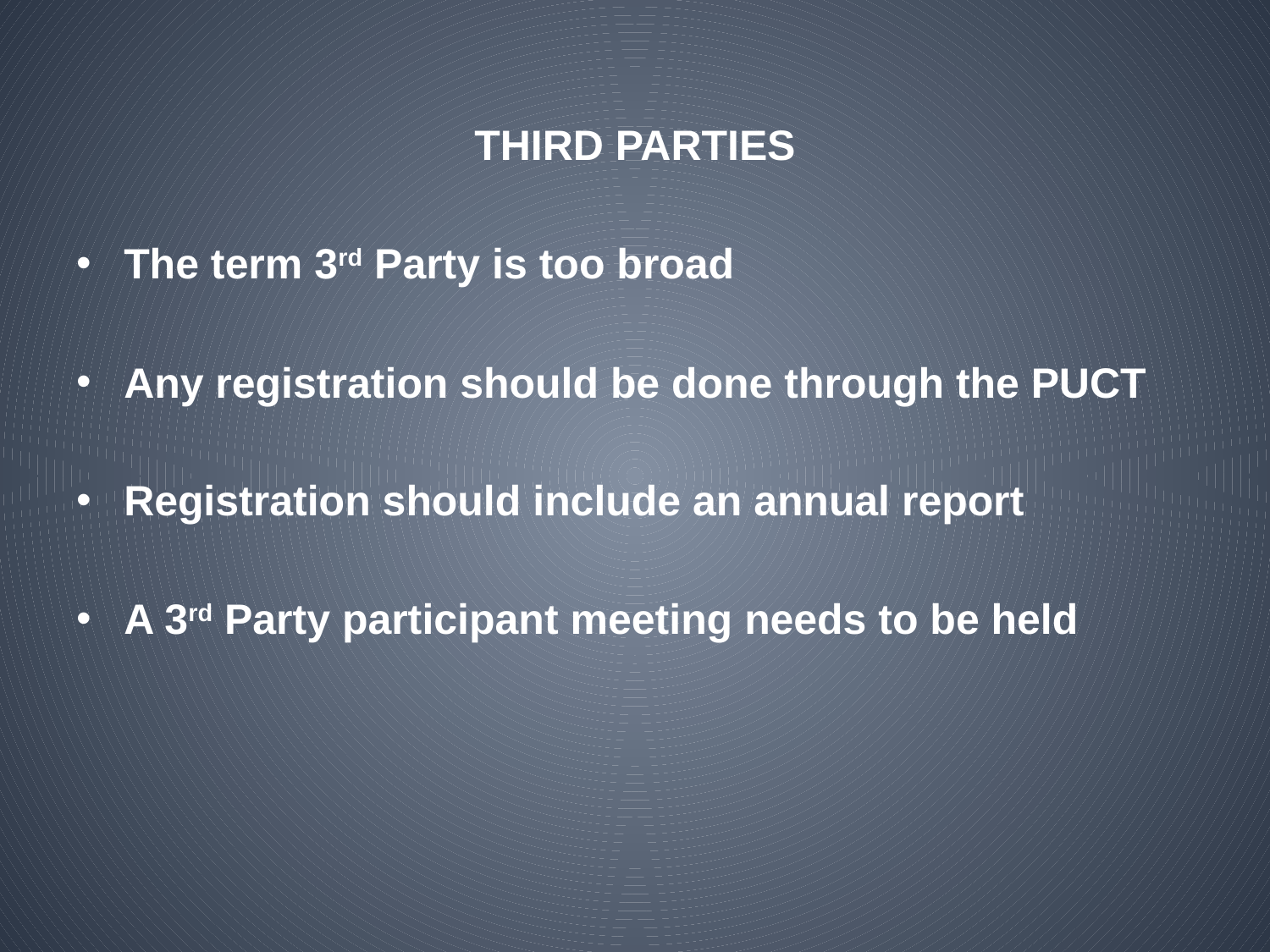

THIRD PARTIES

The term 3rd Party is too broad

Any registration should be done through the PUCT

Registration should include an annual report

A 3rd Party participant meeting needs to be held